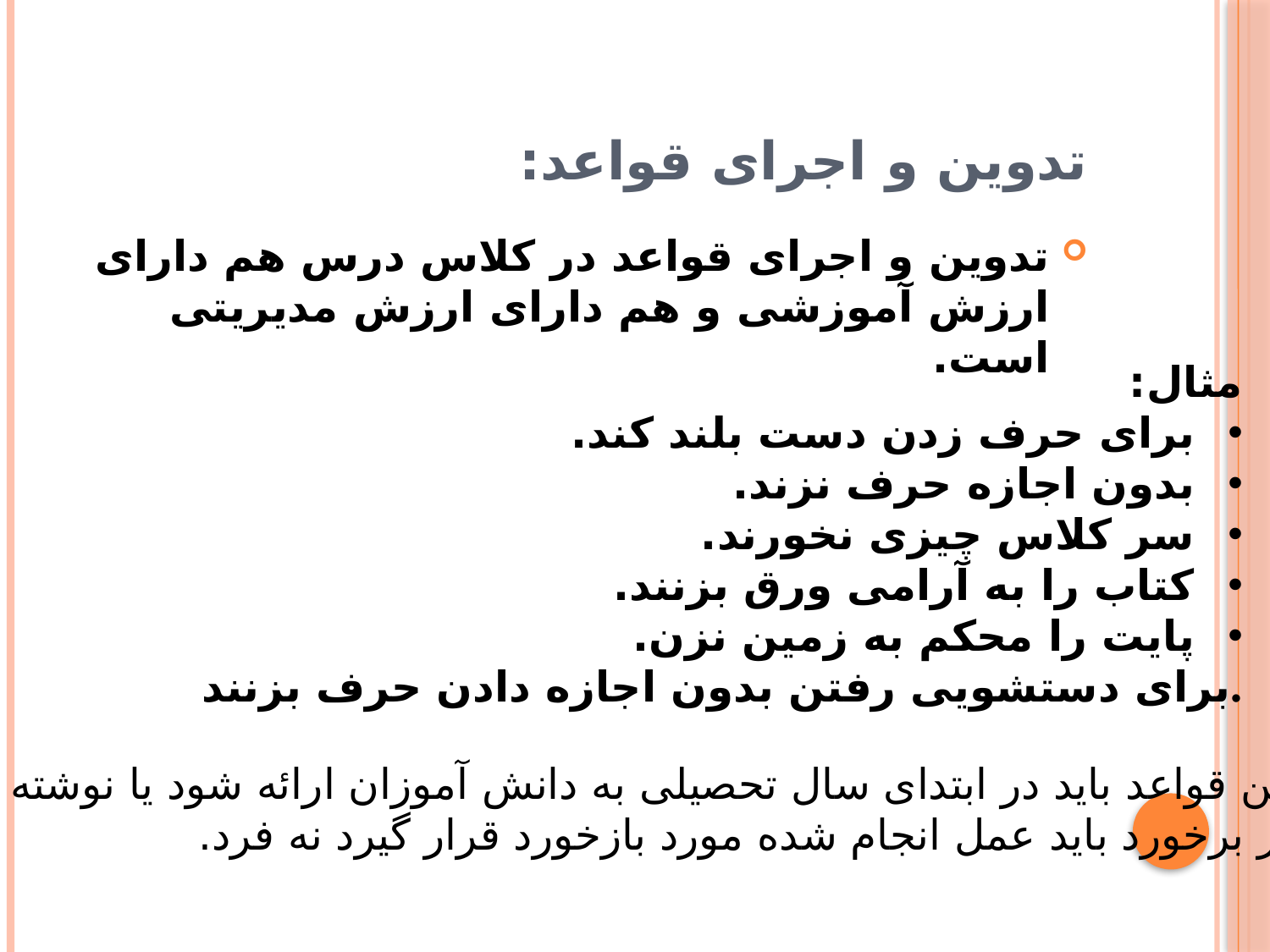

# تدوین و اجرای قواعد:
تدوین و اجرای قواعد در کلاس درس هم دارای ارزش آموزشی و هم دارای ارزش مدیریتی است.
مثال:
برای حرف زدن دست بلند کند.
بدون اجازه حرف نزند.
سر کلاس چیزی نخورند.
کتاب را به آرامی ورق بزنند.
پایت را محکم به زمین نزن.
برای دستشویی رفتن بدون اجازه دادن حرف بزنند.
این قواعد باید در ابتدای سال تحصیلی به دانش آموزان ارائه شود یا نوشته گردد و
در برخورد باید عمل انجام شده مورد بازخورد قرار گیرد نه فرد.